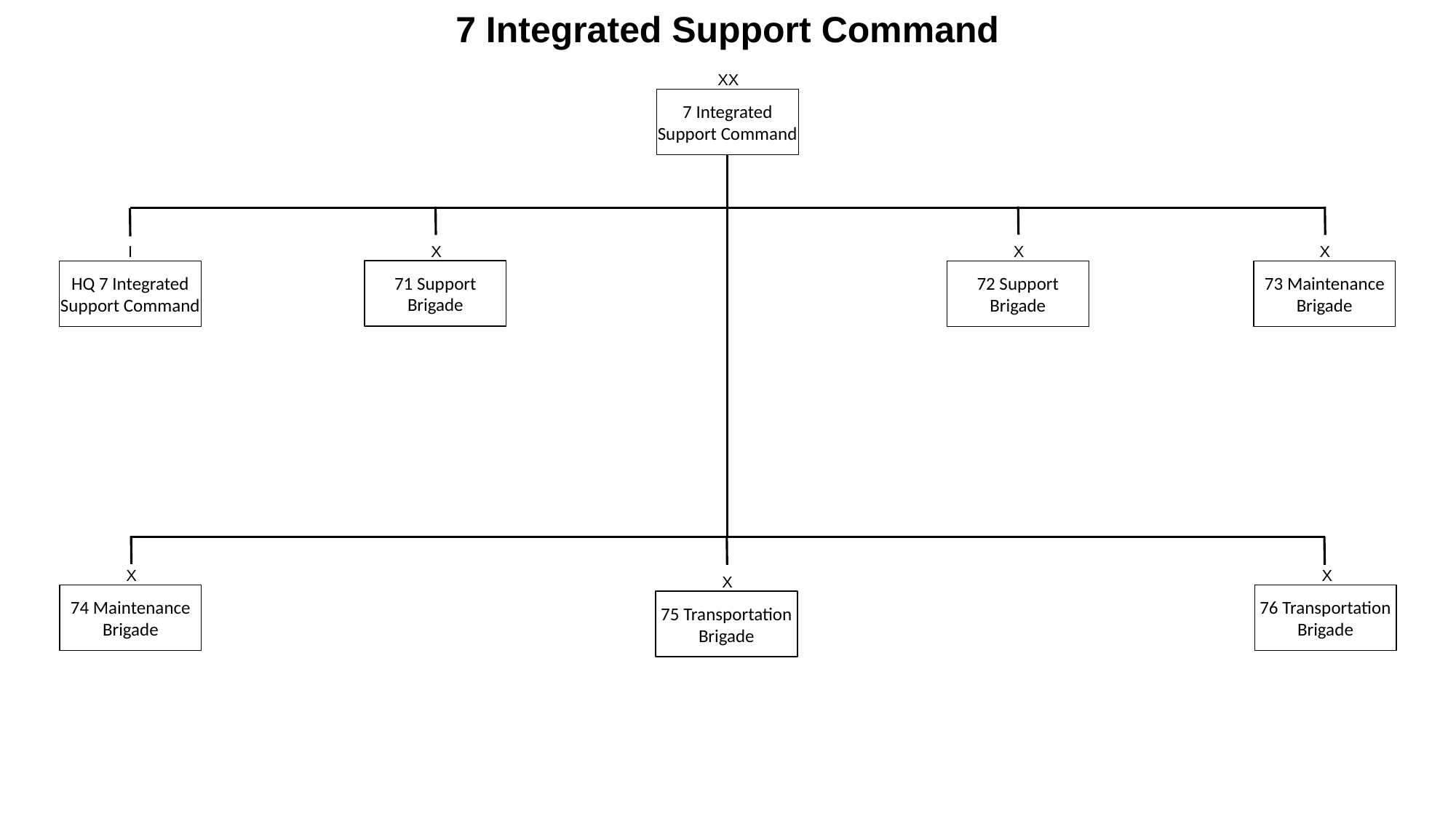

# 7 Integrated Support Command
XX
7 Integrated Support Command
X
I
X
X
71 Support
Brigade
HQ 7 Integrated Support Command
72 Support
Brigade
73 Maintenance Brigade
X
X
X
74 Maintenance Brigade
76 Transportation Brigade
75 Transportation Brigade